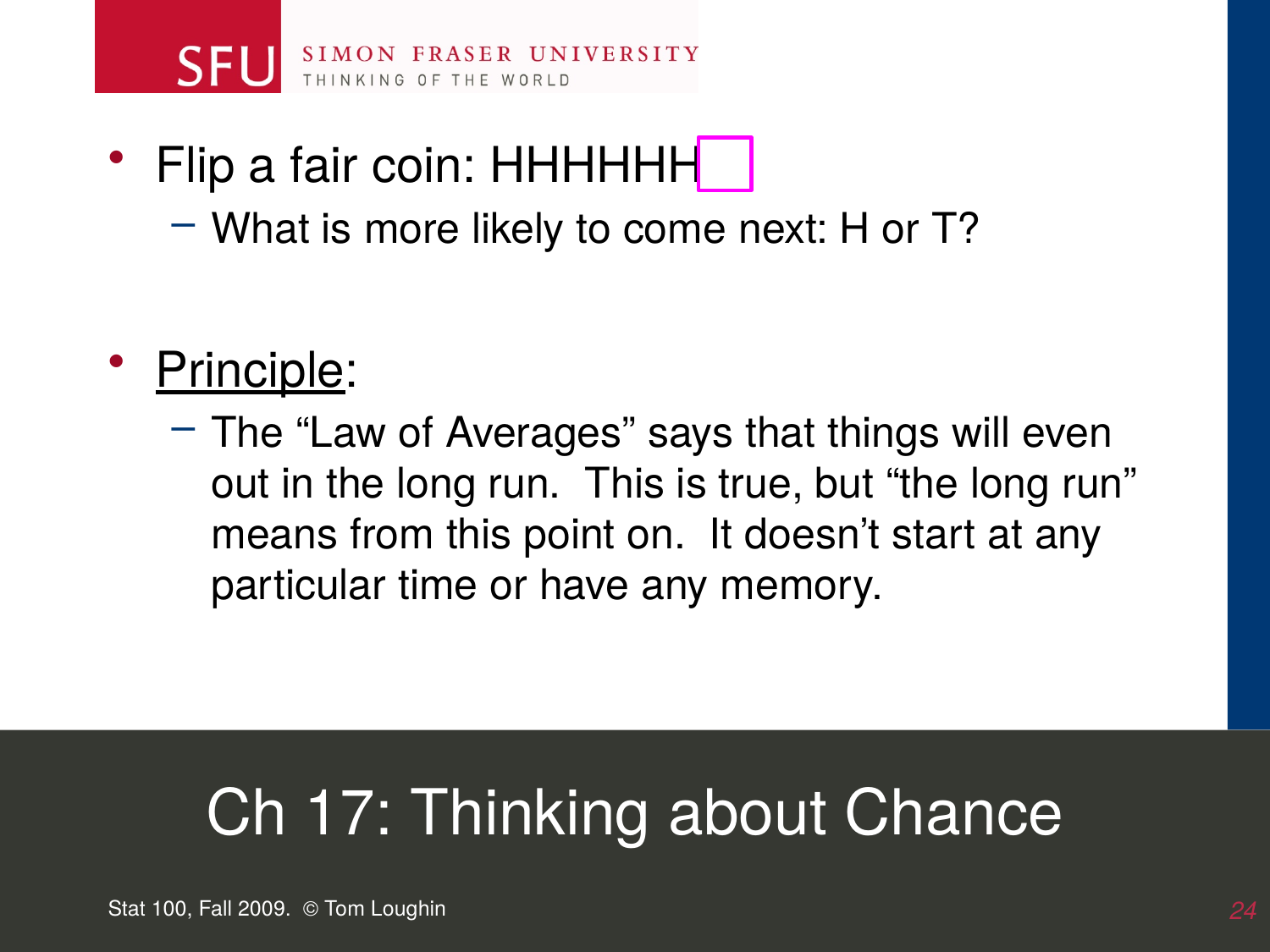

Flip a fair coin: HHHHHH
What is more likely to come next: H or T?

Principle:
The “Law of Averages” says that things will even out in the long run.  This is true, but “the long run” means from this point on.  It doesn’t start at any particular time or have any memory.

# Ch 17: Thinking about Chance
Stat 100, Fall 2009.  © Tom Loughin
24